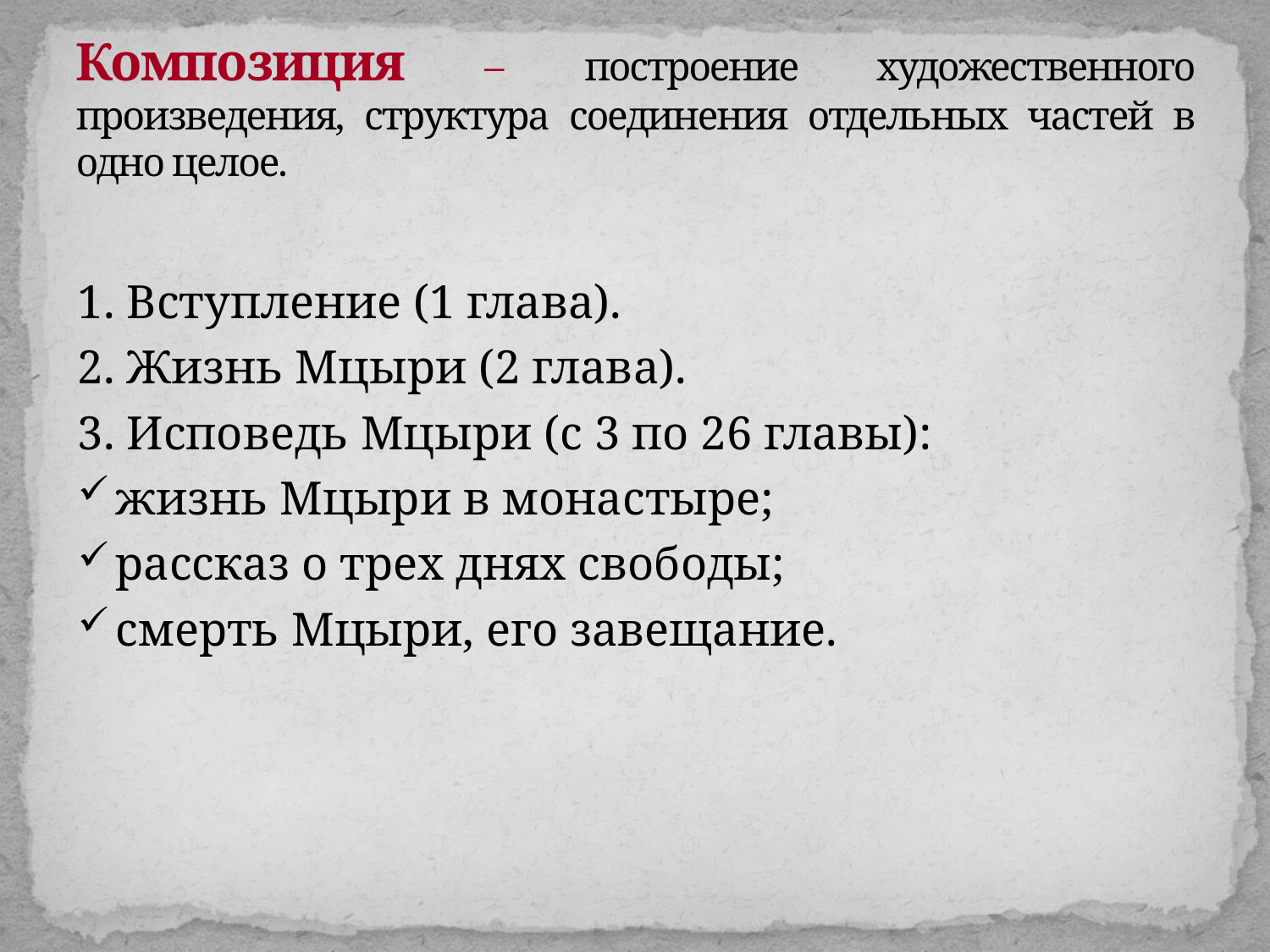

# Композиция – построение художественного произведения, структура соединения отдельных частей в одно целое.
1. Вступление (1 глава).
2. Жизнь Мцыри (2 глава).
3. Исповедь Мцыри (с 3 по 26 главы):
жизнь Мцыри в монастыре;
рассказ о трех днях свободы;
смерть Мцыри, его завещание.